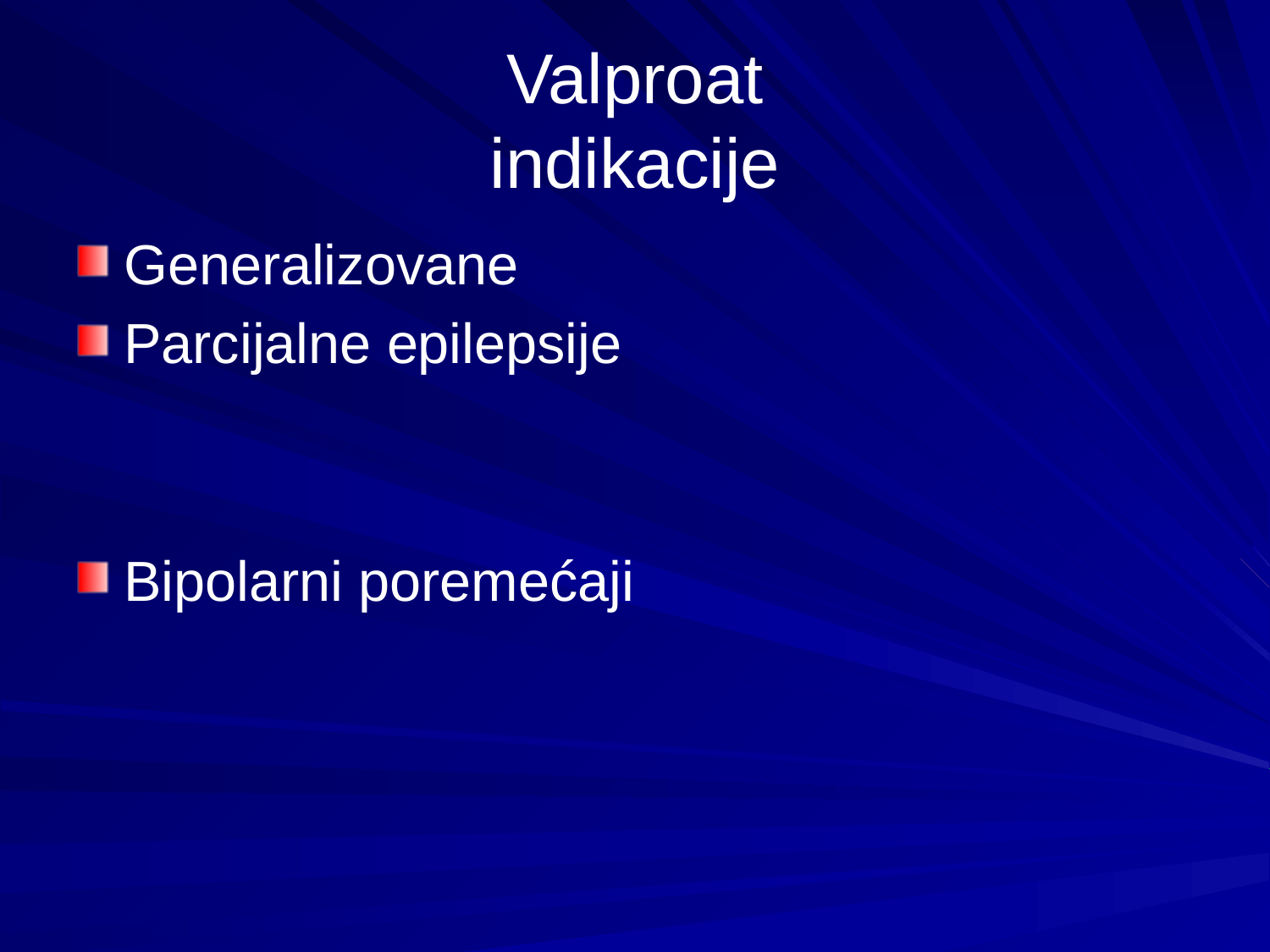

# Valproat indikacije
Generalizovane
Parcijalne epilepsije

Bipolarni poremećaji